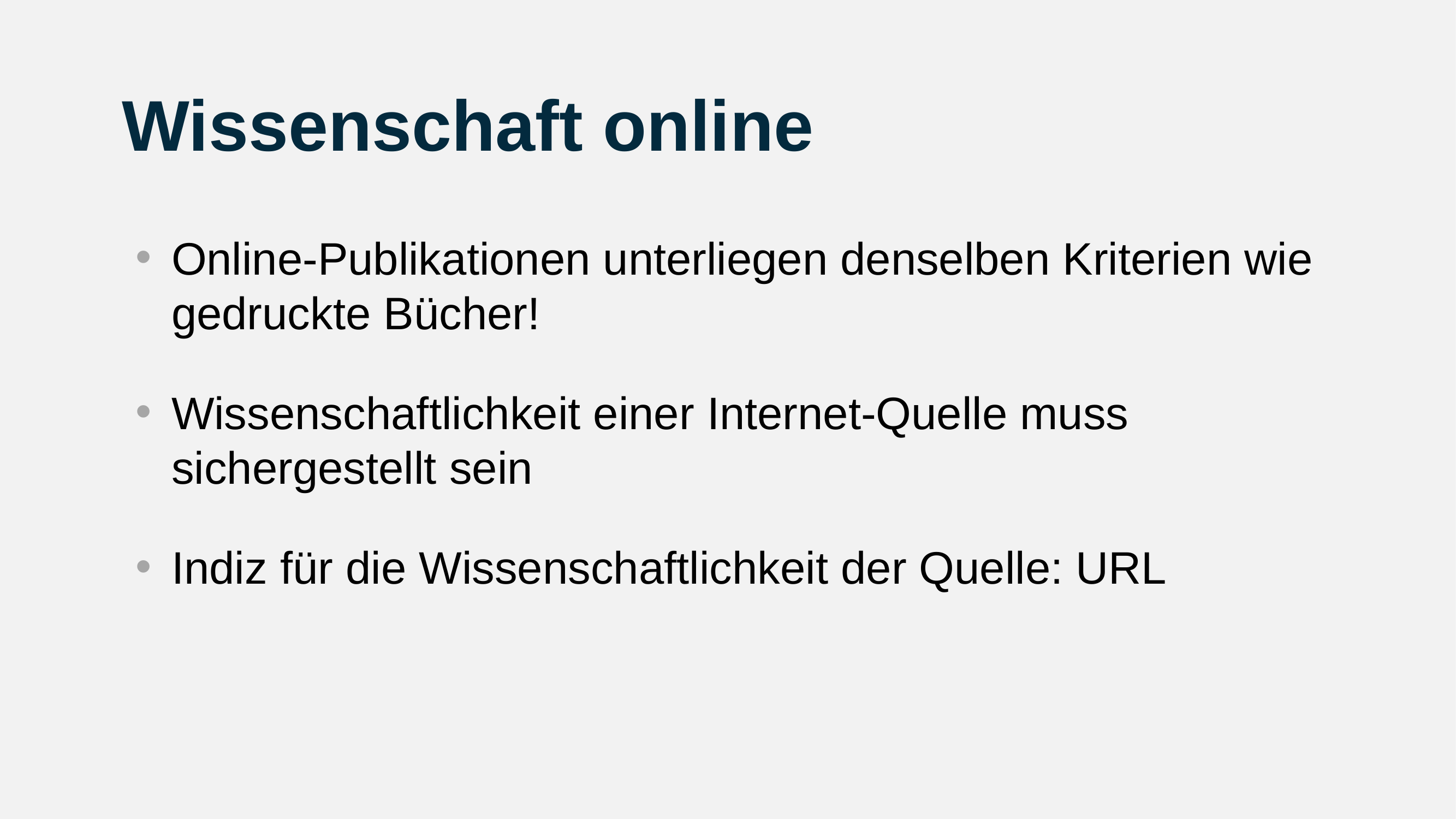

# Wissenschaft online
Online-Publikationen unterliegen denselben Kriterien wie gedruckte Bücher!
Wissenschaftlichkeit einer Internet-Quelle muss sichergestellt sein
Indiz für die Wissenschaftlichkeit der Quelle: URL